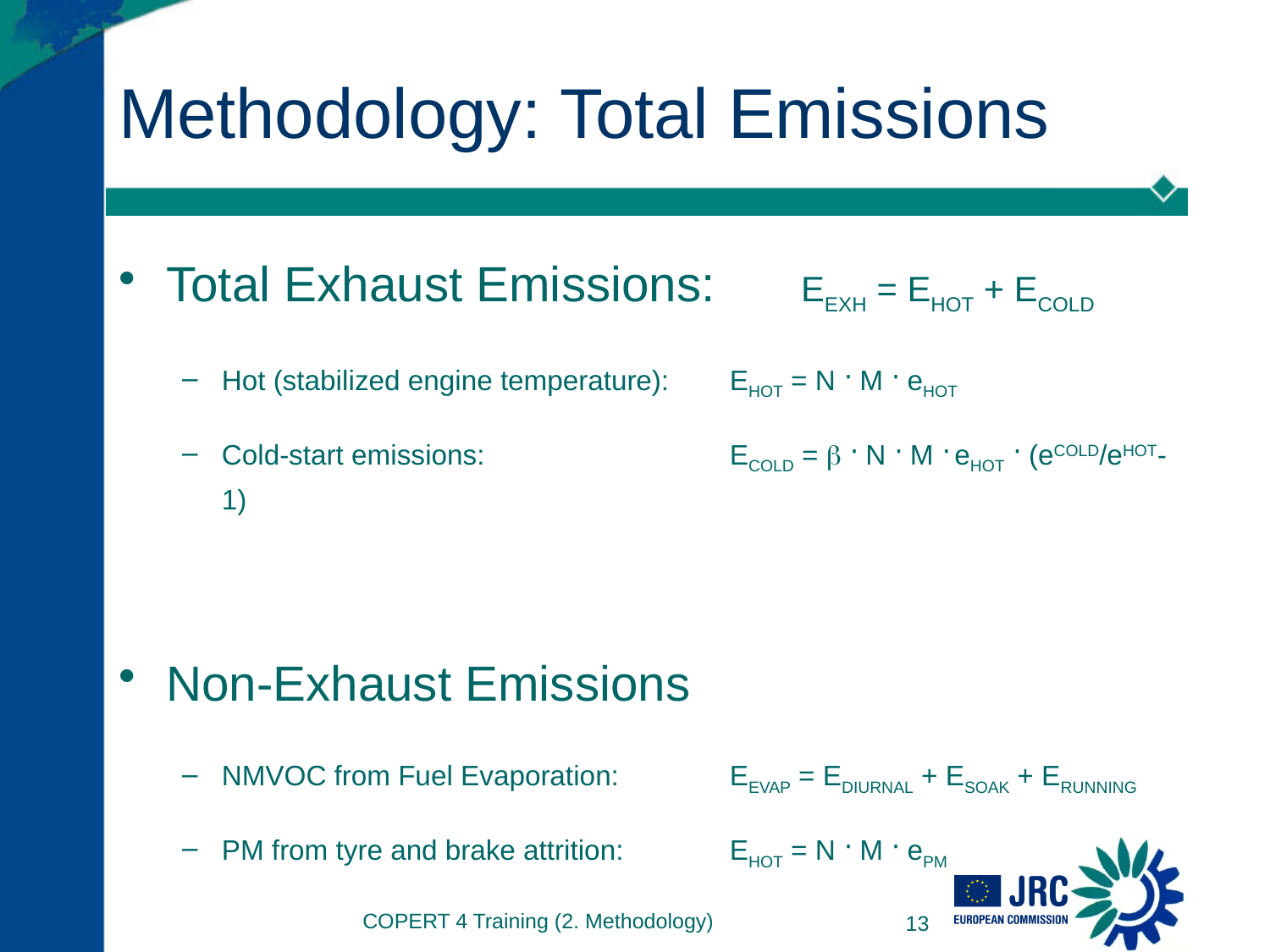

# Methodology: Total Emissions
Total Exhaust Emissions:  	EEXH = EHOT + ECOLD
Hot (stabilized engine temperature): 	EHOT = N · M · eHOT
Cold-start emissions: 		ECOLD = β · N · M · eHOT · (eCOLD/eHOT-1)

Non-Exhaust Emissions
NMVOC from Fuel Evaporation:	EEVAP = EDIURNAL + ESOAK + ERUNNING
PM from tyre and brake attrition: 	EHOT = N · M · ePM
COPERT 4 Training (2. Methodology)
13